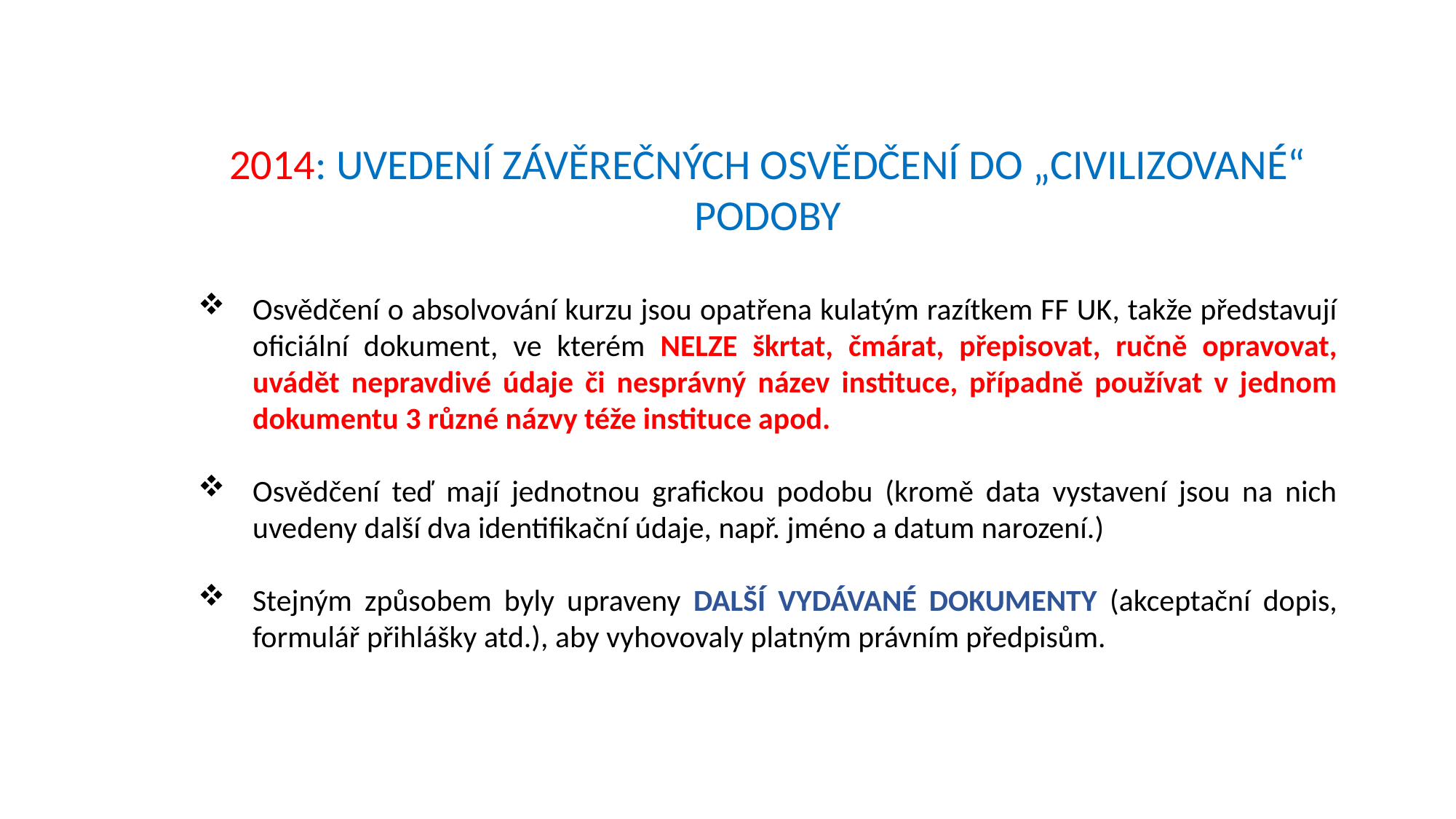

2014: UVEDENÍ ZÁVĚREČNÝCH OSVĚDČENÍ DO „CIVILIZOVANÉ“ PODOBY

Osvědčení o absolvování kurzu jsou opatřena kulatým razítkem FF UK, takže představují oficiální dokument, ve kterém NELZE škrtat, čmárat, přepisovat, ručně opravovat, uvádět nepravdivé údaje či nesprávný název instituce, případně používat v jednom dokumentu 3 různé názvy téže instituce apod.

Osvědčení teď mají jednotnou grafickou podobu (kromě data vystavení jsou na nich uvedeny další dva identifikační údaje, např. jméno a datum narození.)

Stejným způsobem byly upraveny DALŠÍ VYDÁVANÉ DOKUMENTY (akceptační dopis, formulář přihlášky atd.), aby vyhovovaly platným právním předpisům.